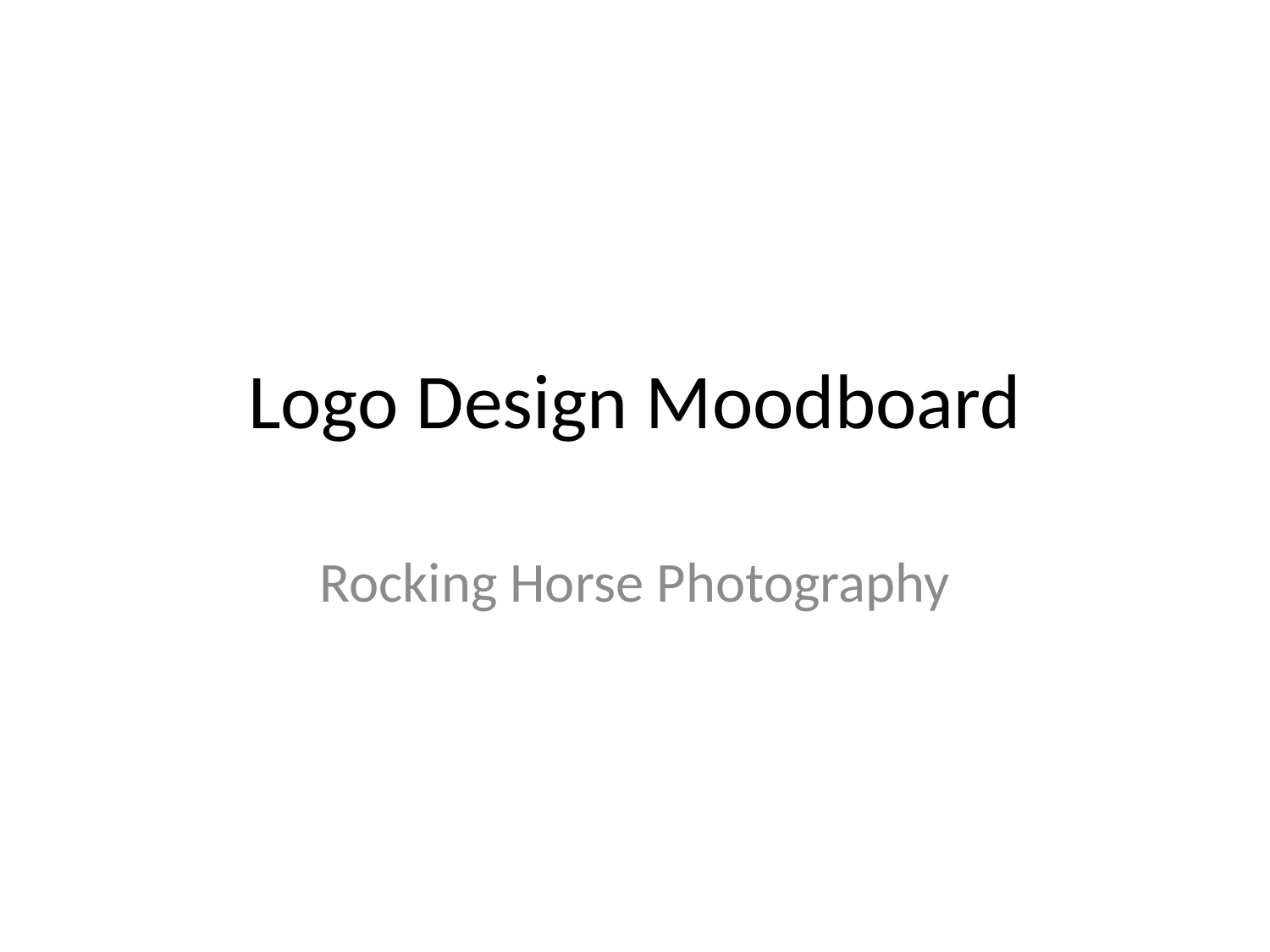

# Logo Design Moodboard
Rocking Horse Photography